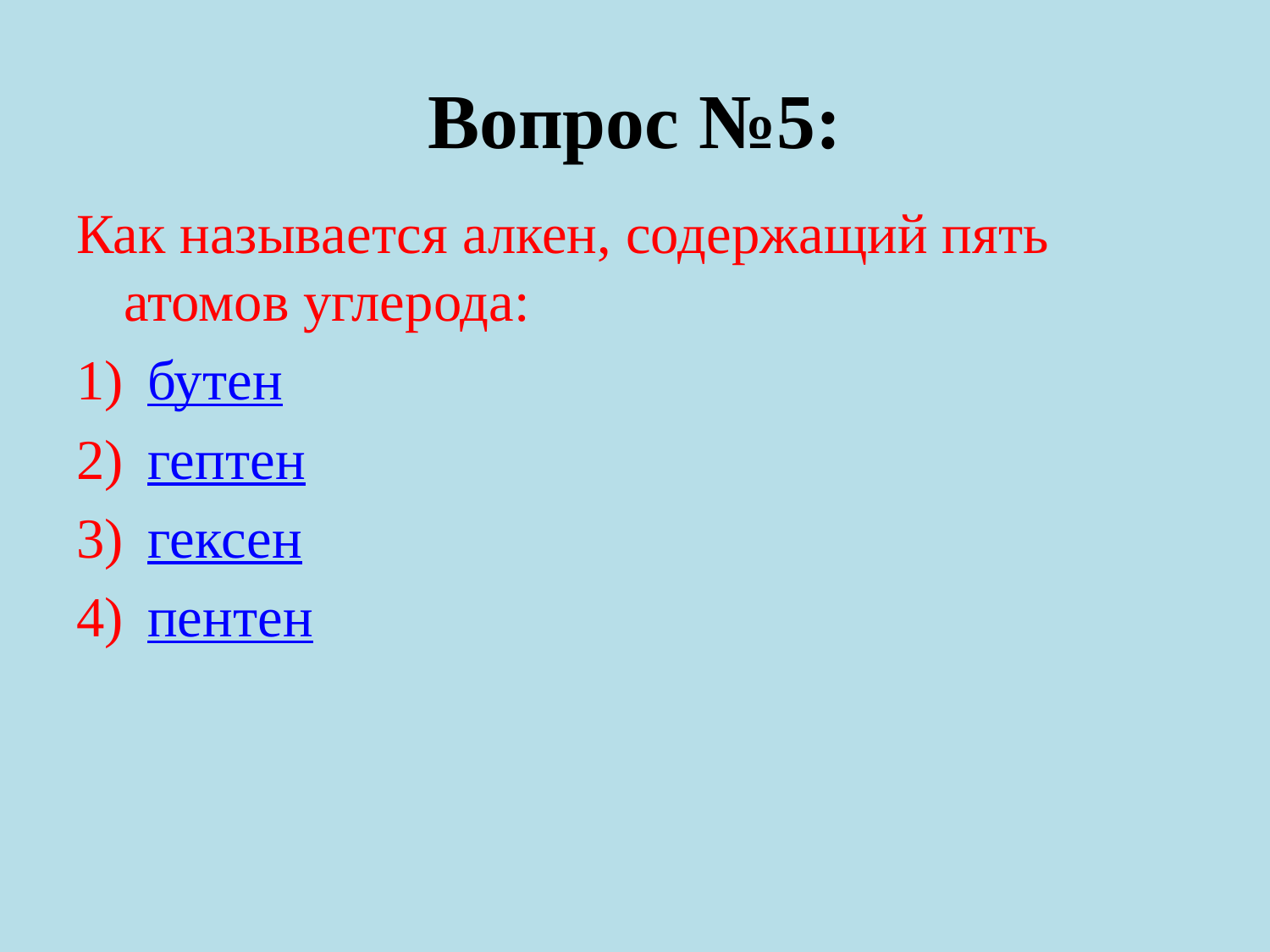

# Вопрос №5:
Как называется алкен, содержащий пять атомов углерода:
бутен
гептен
гексен
пентен